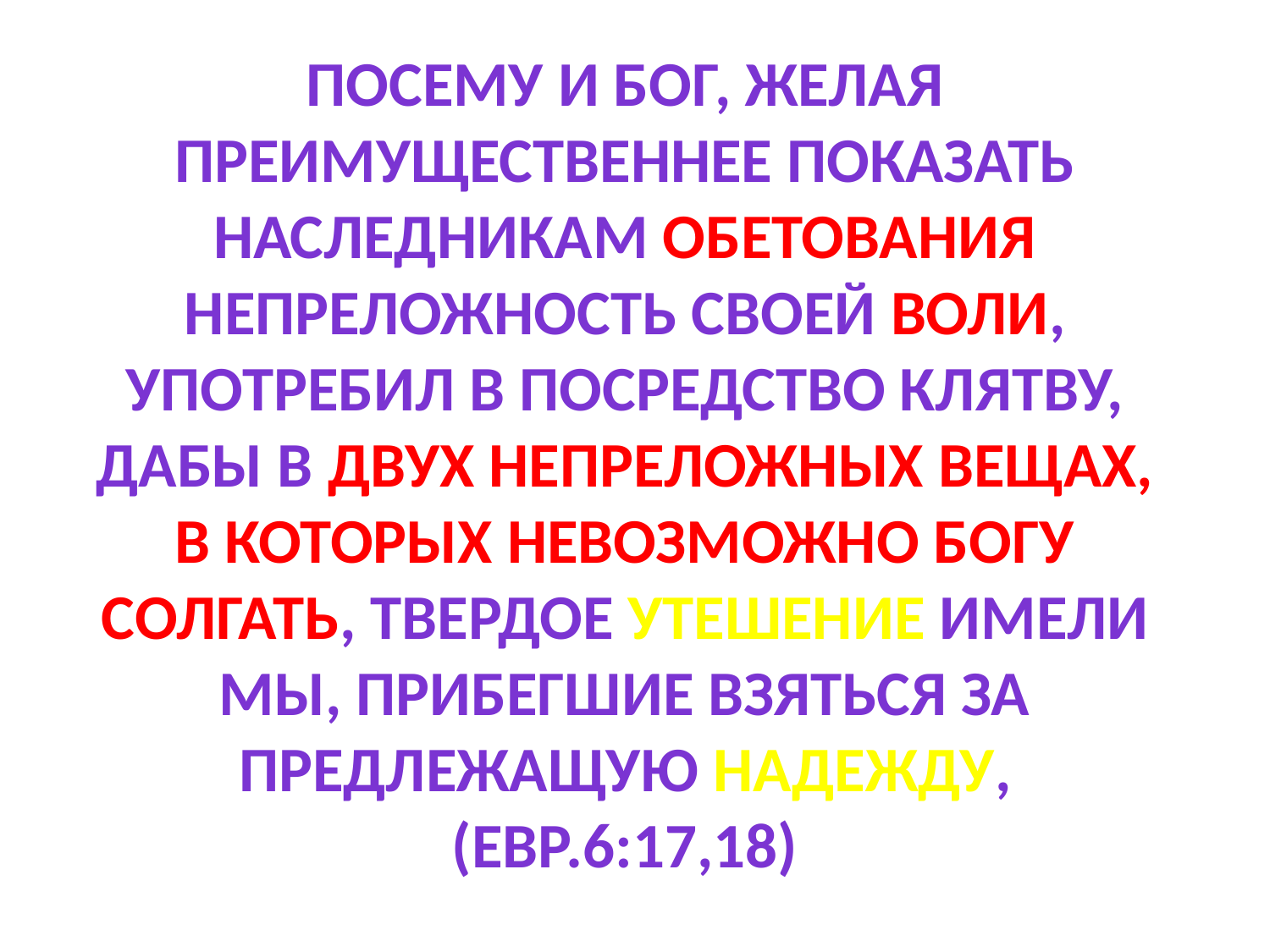

Посему и Бог, желая преимущественнее показать наследникам обетования непреложность Своей воли, употребил в посредство клятву,
дабы в двух непреложных вещах, в которых невозможно Богу солгать, твердое утешение имели мы, прибегшие взяться за предлежащую надежду,
(Евр.6:17,18)